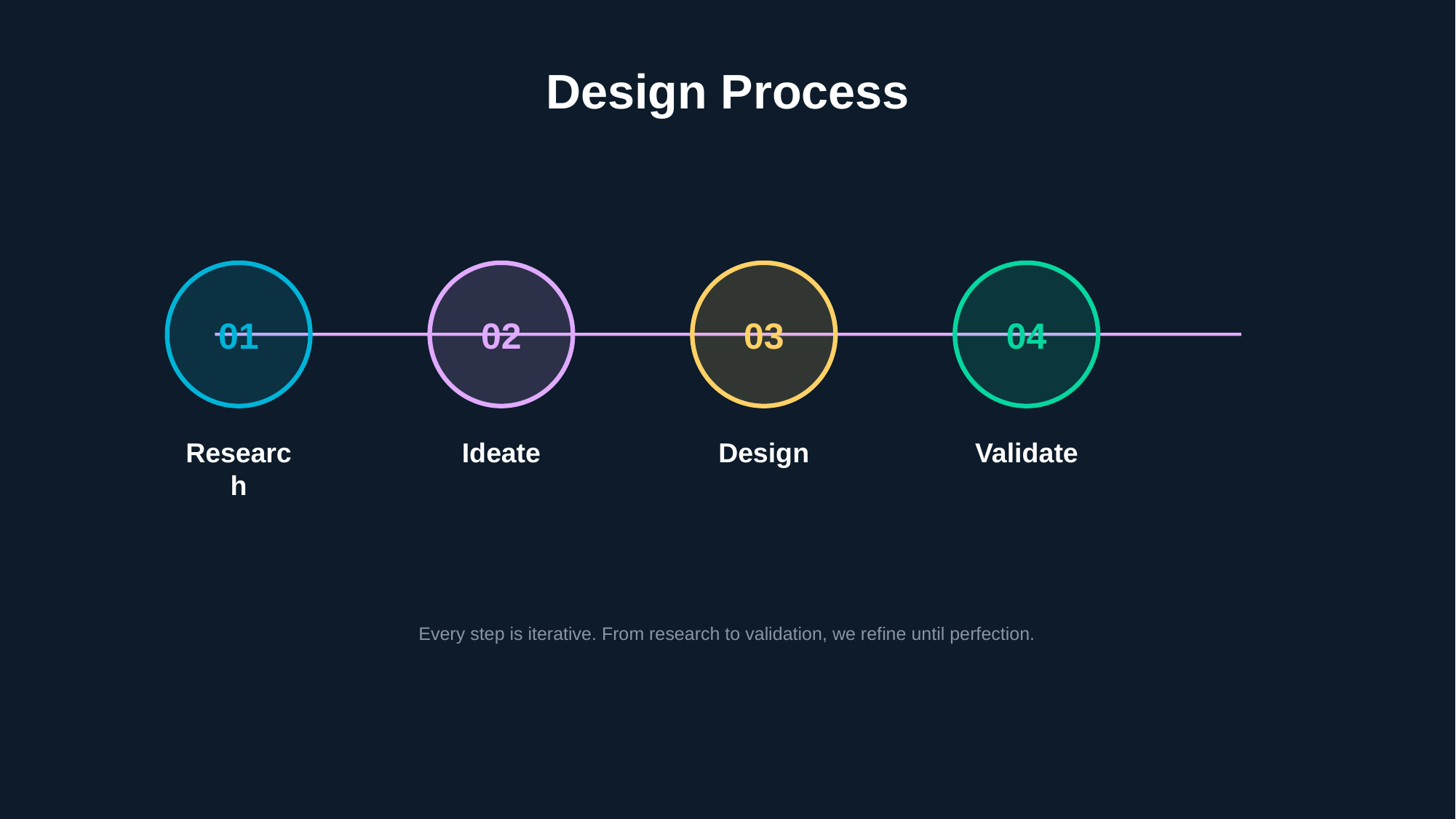

Design Process
01
02
03
04

Research
Ideate
Design
Validate
Every step is iterative. From research to validation, we refine until perfection.